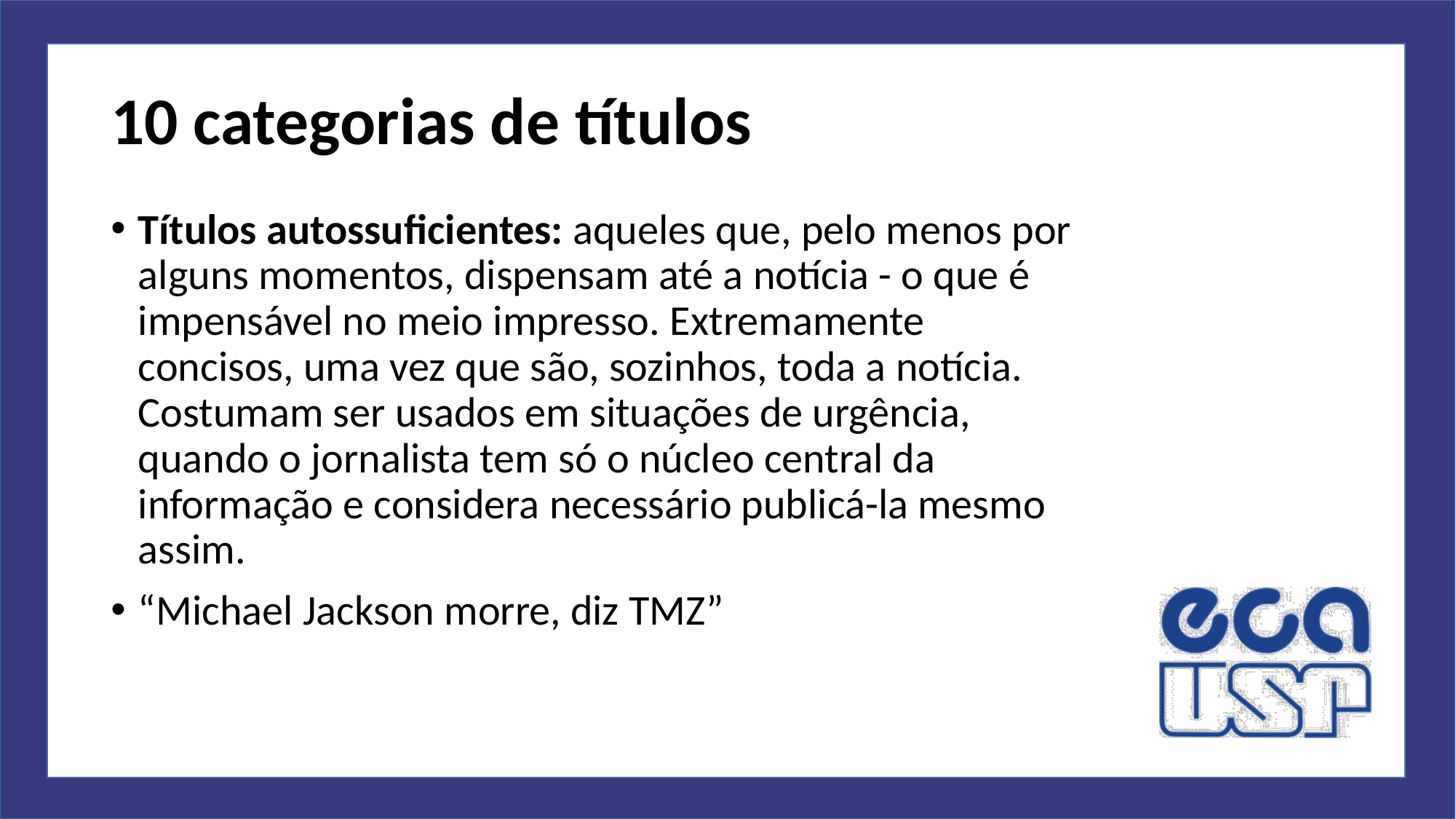

# 10 categorias de títulos
Títulos autossuficientes: aqueles que, pelo menos por alguns momentos, dispensam até a notícia - o que é impensável no meio impresso. Extremamente concisos, uma vez que são, sozinhos, toda a notícia. Costumam ser usados em situações de urgência, quando o jornalista tem só o núcleo central da informação e considera necessário publicá-la mesmo assim.
“Michael Jackson morre, diz TMZ”